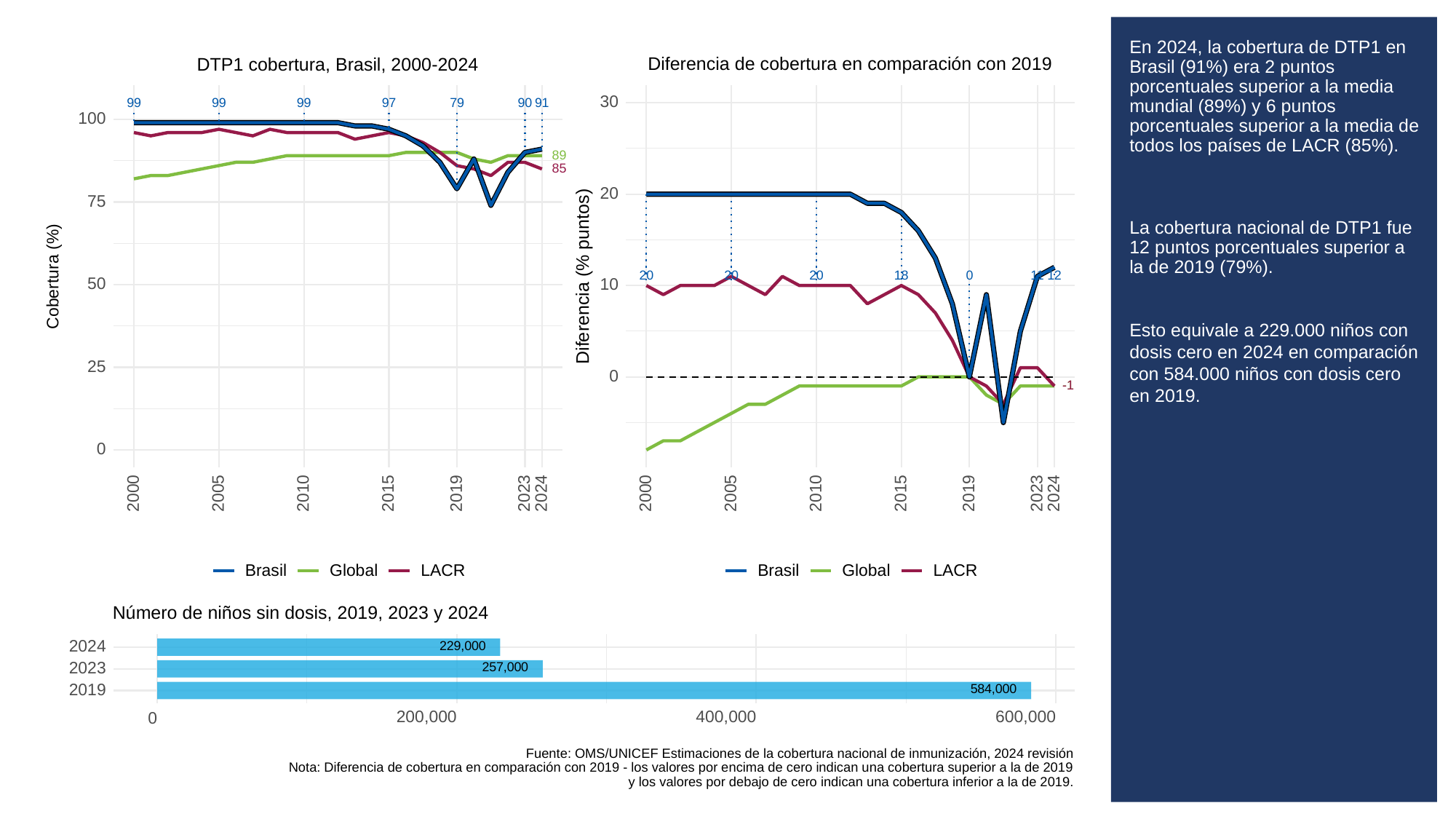

# En 2024, la cobertura de DTP1 en Brasil (91%) era 2 puntos porcentuales superior a la media mundial (89%) y 6 puntos porcentuales superior a la media de todos los países de LACR (85%).

La cobertura nacional de DTP1 fue 12 puntos porcentuales superior a la de 2019 (79%).

Esto equivale a 229.000 niños con dosis cero en 2024 en comparación con 584.000 niños con dosis cero en 2019.

Diferencia de cobertura en comparación con 2019
DTP1 cobertura, Brasil, 2000-2024

30
99
99
99
97
79
90
91

100

89

85
20

75

Diferencia (% puntos)
Cobertura (%)
20
20
20
18
0
11
12

50
10

25

0

-1
-1

0

2023
2023
2000
2005
2010
2015
2019
2024
2000
2005
2010
2015
2019
2024
Global
LACR
Global
LACR
Brasil
Brasil

Número de niños sin dosis, 2019, 2023 y 2024

229,000
2024

257,000
2023

584,000
2019

200,000
400,000
600,000
0
Fuente: OMS/UNICEF Estimaciones de la cobertura nacional de inmunización, 2024 revisión
Nota: Diferencia de cobertura en comparación con 2019 - los valores por encima de cero indican una cobertura superior a la de 2019
y los valores por debajo de cero indican una cobertura inferior a la de 2019.